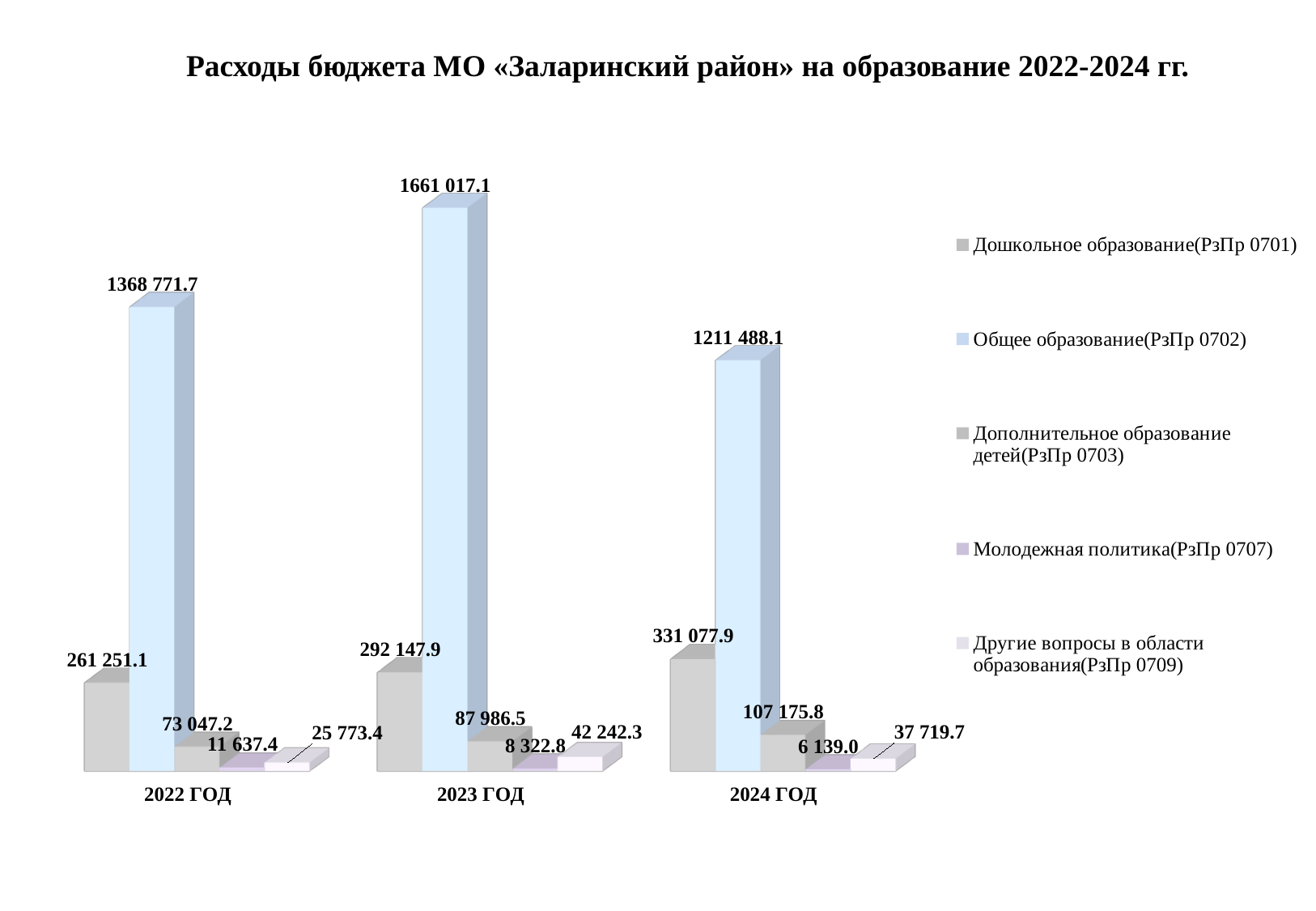

Расходы бюджета МО «Заларинский район» на образование 2022-2024 гг.

[unsupported chart]